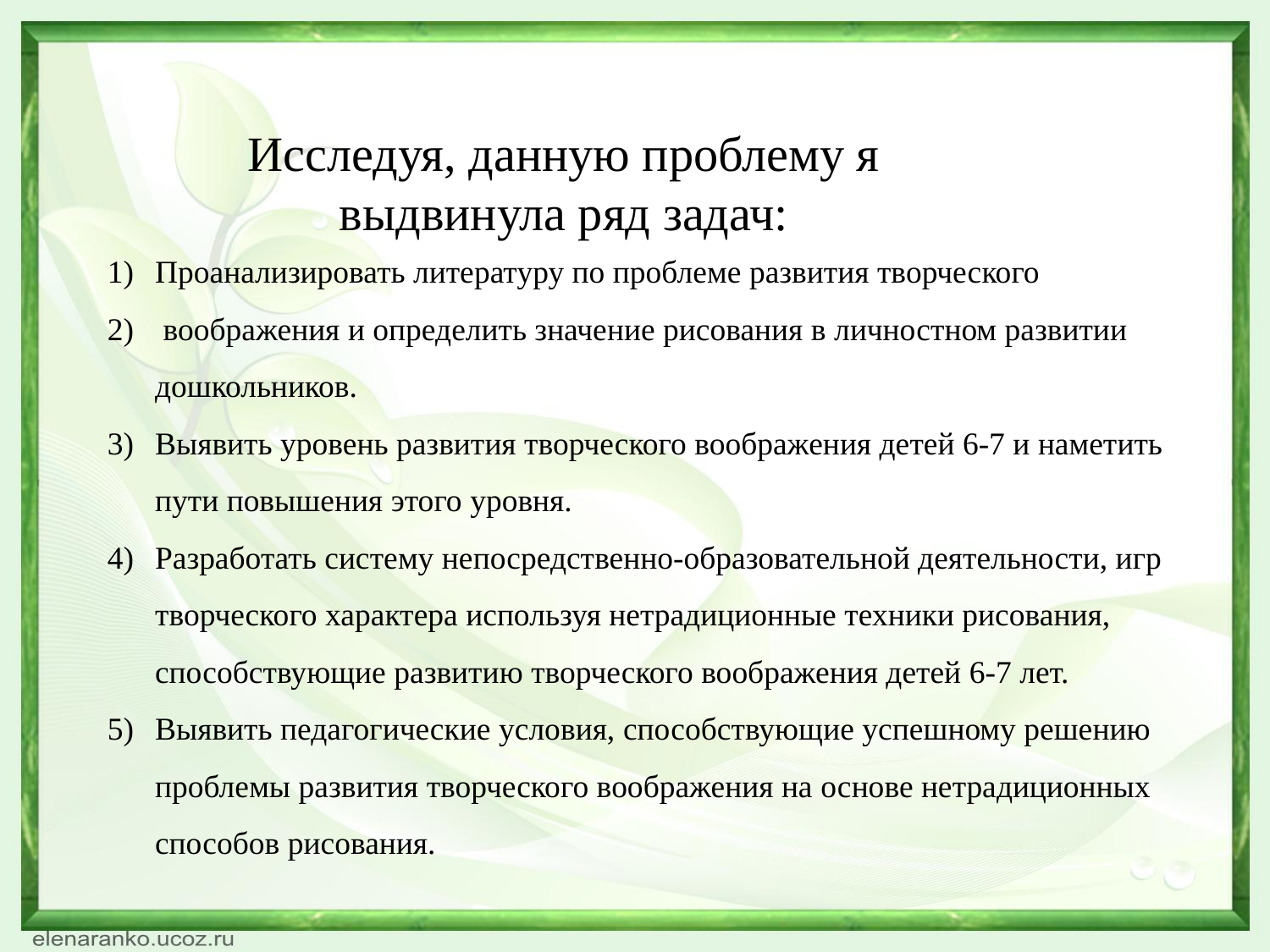

Исследуя, данную проблему я выдвинула ряд задач:
Проанализировать литературу по проблеме развития творческого
 воображения и определить значение рисования в личностном развитии дошкольников.
Выявить уровень развития творческого воображения детей 6-7 и наметить пути повышения этого уровня.
Разработать систему непосредственно-образовательной деятельности, игр творческого характера используя нетрадиционные техники рисования, способствующие развитию творческого воображения детей 6-7 лет.
Выявить педагогические условия, способствующие успешному решению проблемы развития творческого воображения на основе нетрадиционных способов рисования.